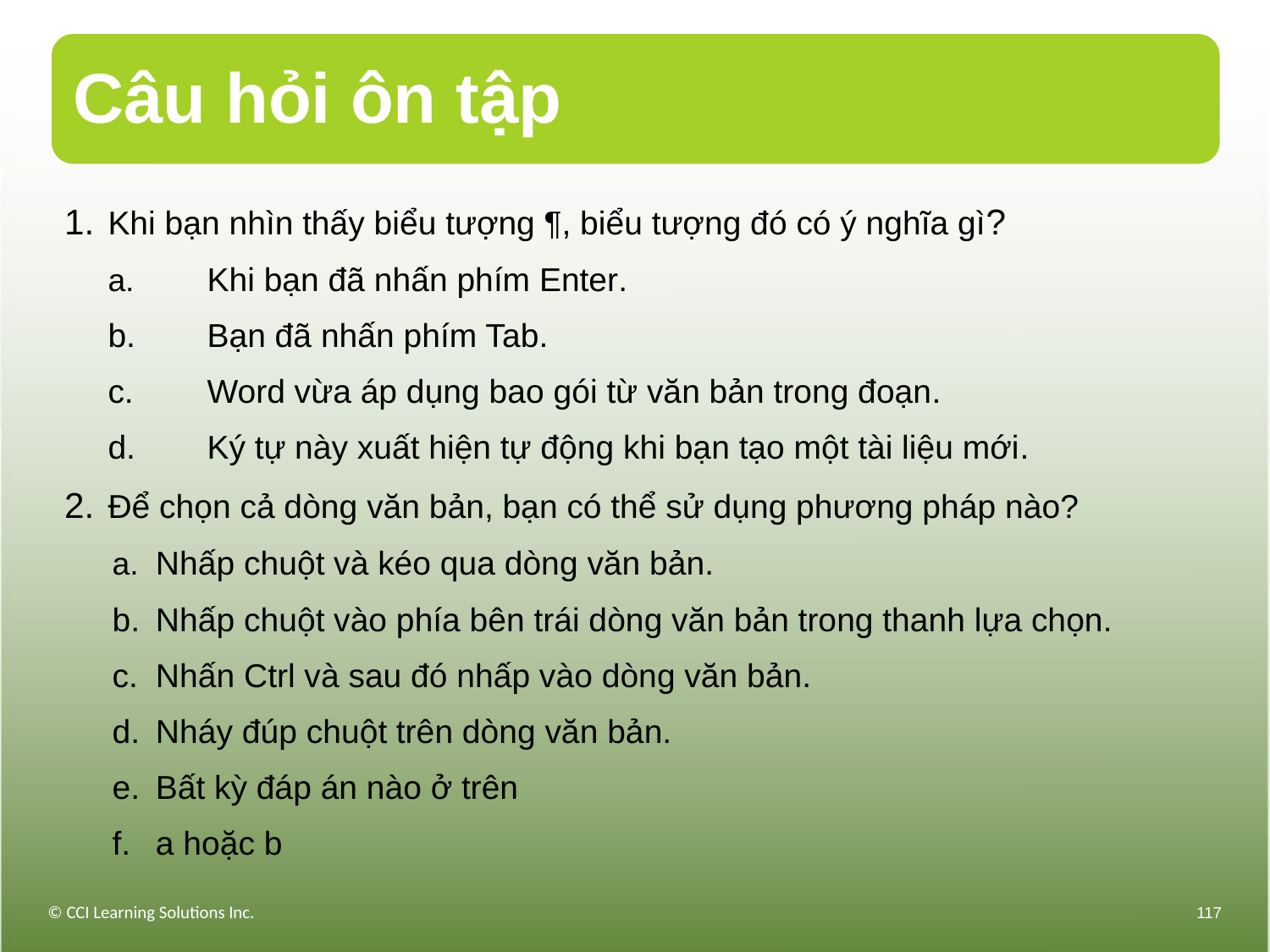

# Câu hỏi ôn tập
1.	Khi bạn nhìn thấy biểu tượng ¶, biểu tượng đó có ý nghĩa gì?
	a.	Khi bạn đã nhấn phím Enter.
	b.	Bạn đã nhấn phím Tab.
	c.	Word vừa áp dụng bao gói từ văn bản trong đoạn.
	d.	Ký tự này xuất hiện tự động khi bạn tạo một tài liệu mới.
2.	Để chọn cả dòng văn bản, bạn có thể sử dụng phương pháp nào?
a.	Nhấp chuột và kéo qua dòng văn bản.
b.	Nhấp chuột vào phía bên trái dòng văn bản trong thanh lựa chọn.
c.	Nhấn Ctrl và sau đó nhấp vào dòng văn bản.
d.	Nháy đúp chuột trên dòng văn bản.
e.	Bất kỳ đáp án nào ở trên
f.	a hoặc b

© CCI Learning Solutions Inc.
117